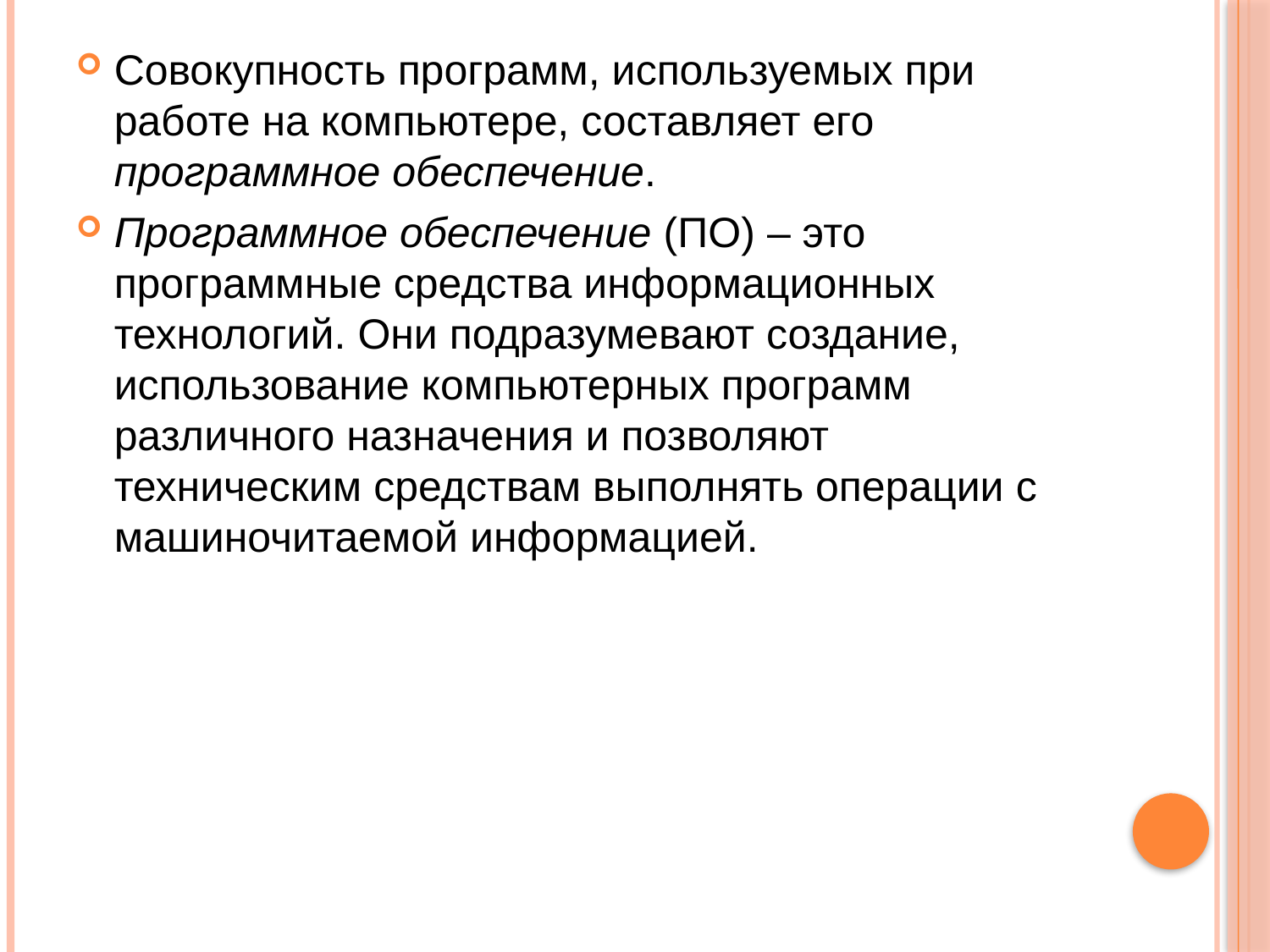

Совокупность программ, используемых при работе на компьютере, составляет его программное обеспечение.
Программное обеспечение (ПО) – это программные средства информационных технологий. Они подразумевают создание, использование компьютерных программ различного назначения и позволяют техническим средствам выполнять операции с машиночитаемой информацией.